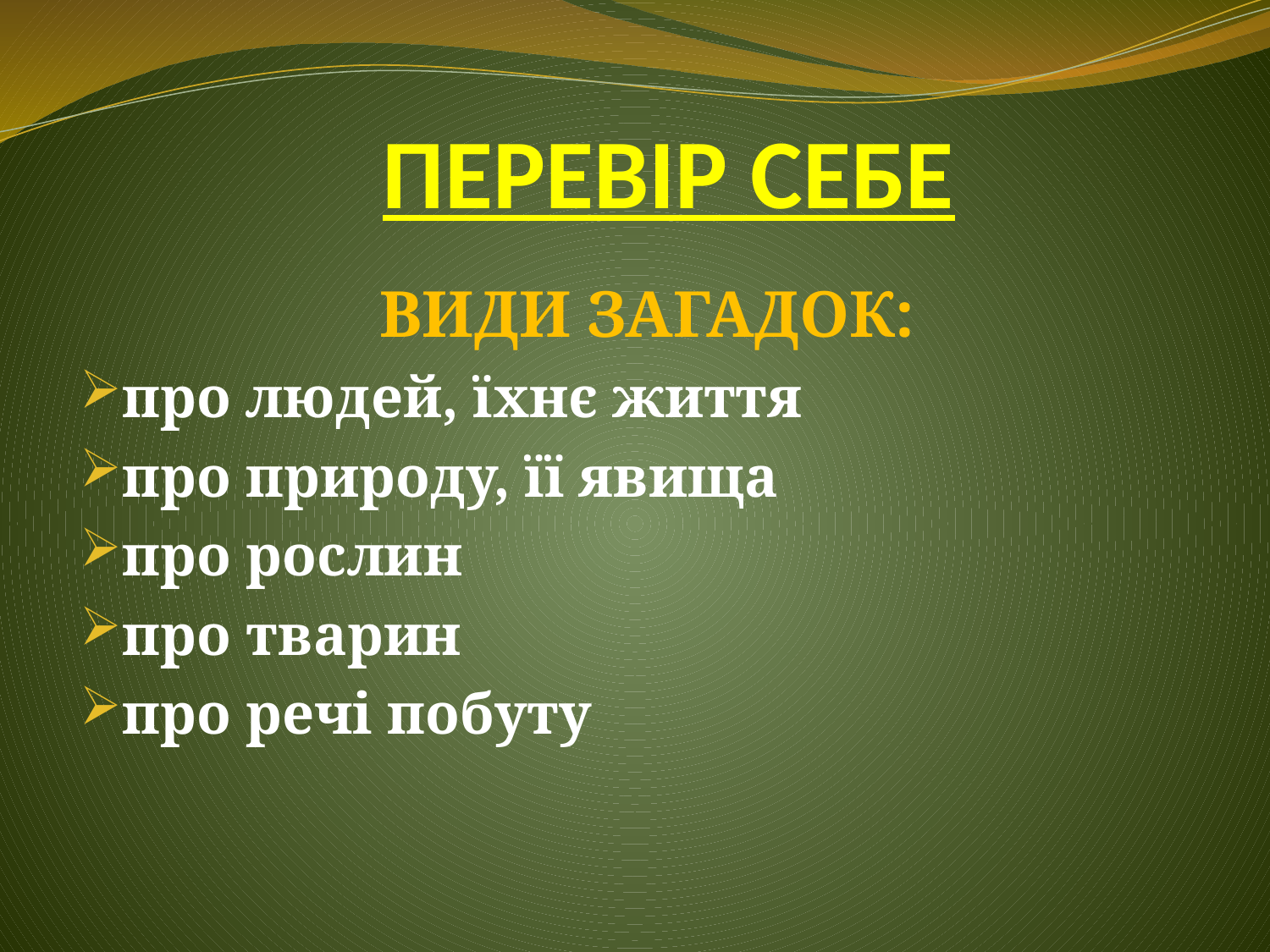

# ПЕРЕВІР СЕБЕ
ВИДИ ЗАГАДОК:
про людей, їхнє життя
про природу, її явища
про рослин
про тварин
про речі побуту